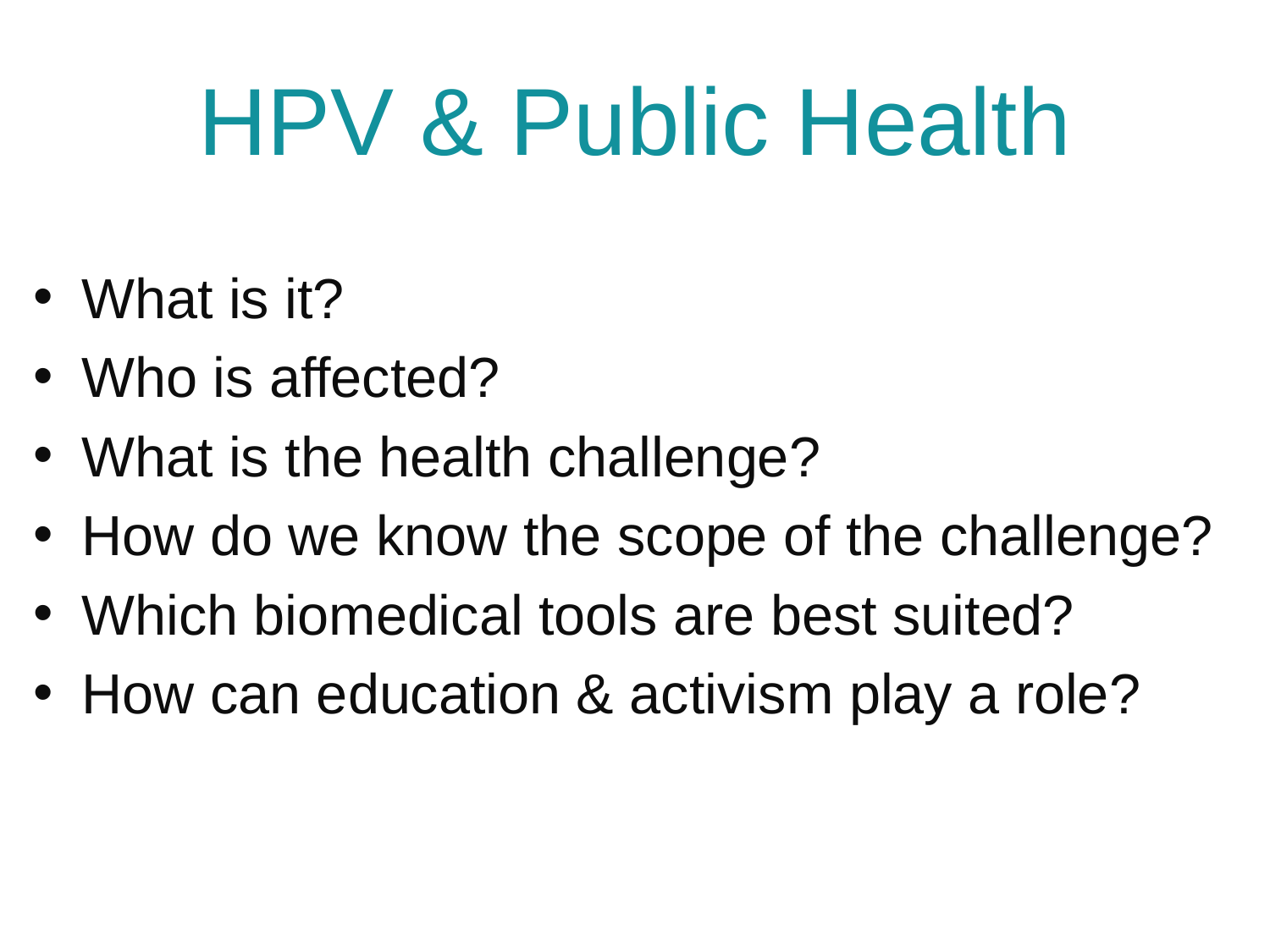

# HPV & Public Health
What is it?
Who is affected?
What is the health challenge?
How do we know the scope of the challenge?
Which biomedical tools are best suited?
How can education & activism play a role?